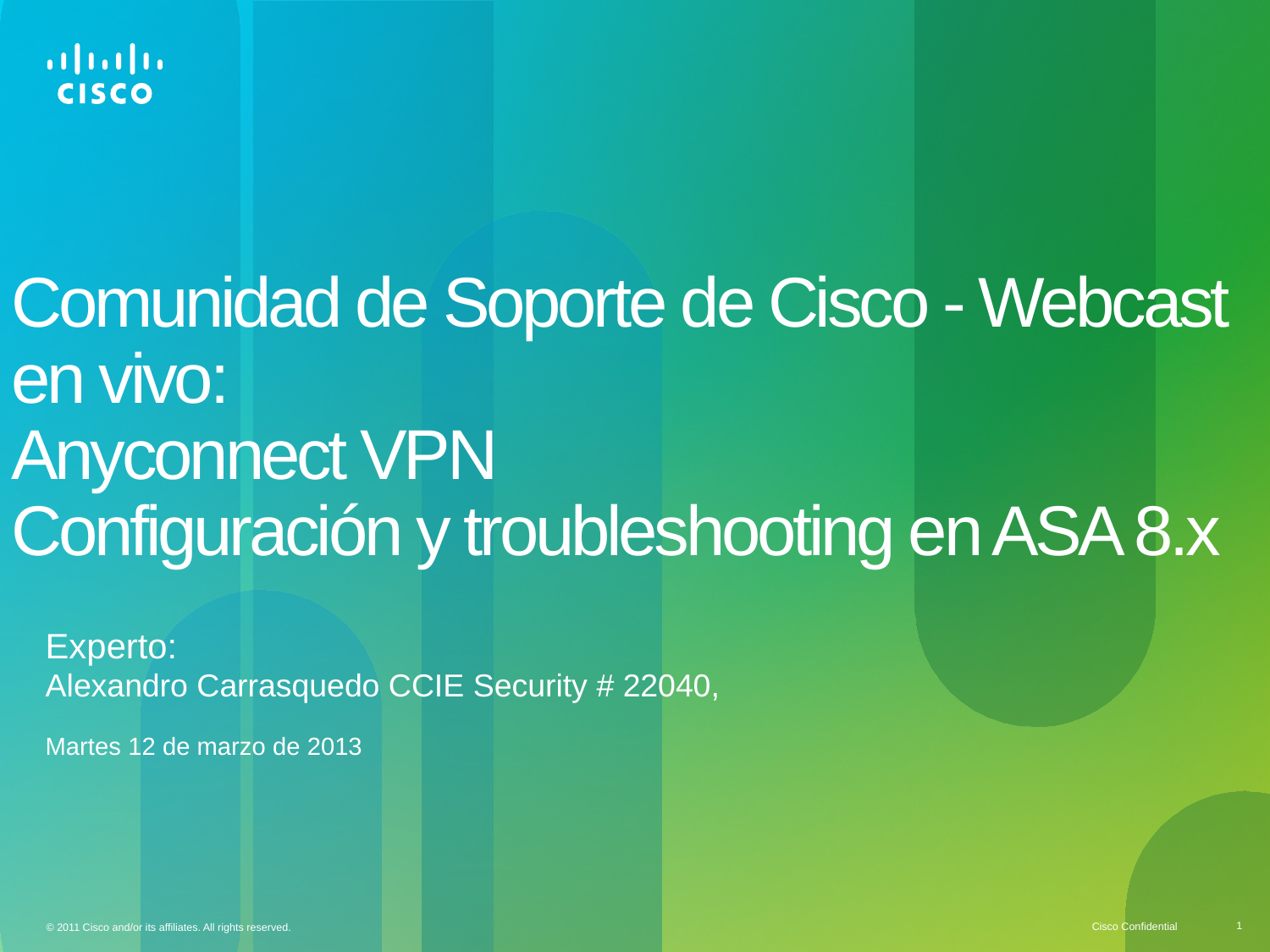

# Comunidad de Soporte de Cisco - Webcast en vivo: Anyconnect VPN Configuración y troubleshooting en ASA 8.x
Experto:
Alexandro Carrasquedo CCIE Security # 22040,
Martes 12 de marzo de 2013